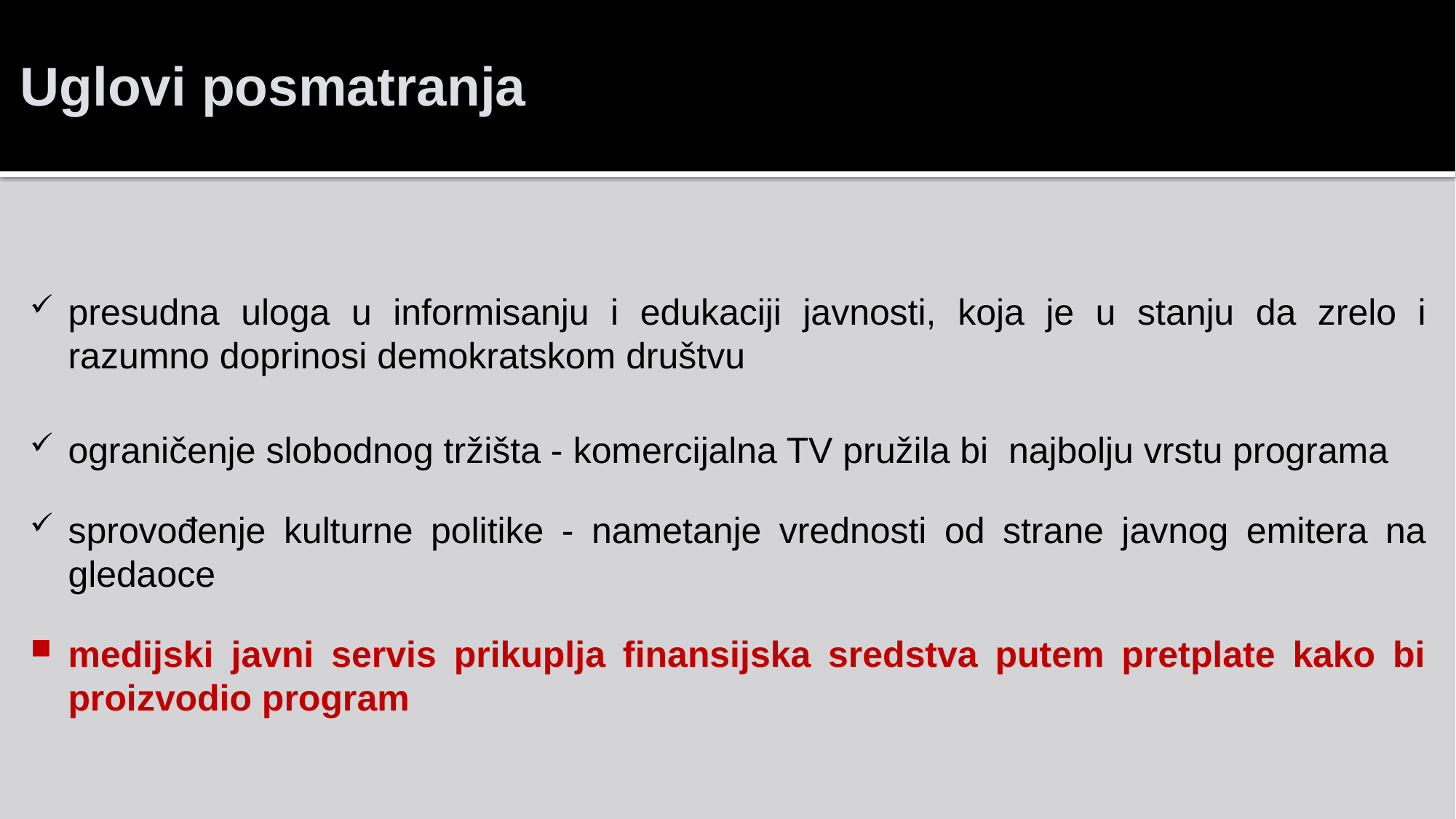

# Uglovi posmatranja

presudna uloga u informisanju i edukaciji javnosti, koja je u stanju da zrelo i razumno doprinosi demokratskom društvu

ograničenje slobodnog tržišta - komercijalna TV pružila bi  najbolju vrstu programa

sprovođenje kulturne politike - nametanje vrednosti od strane javnog emitera na gledaoce

medijski javni servis prikuplja finansijska sredstva putem pretplate kako bi proizvodio program